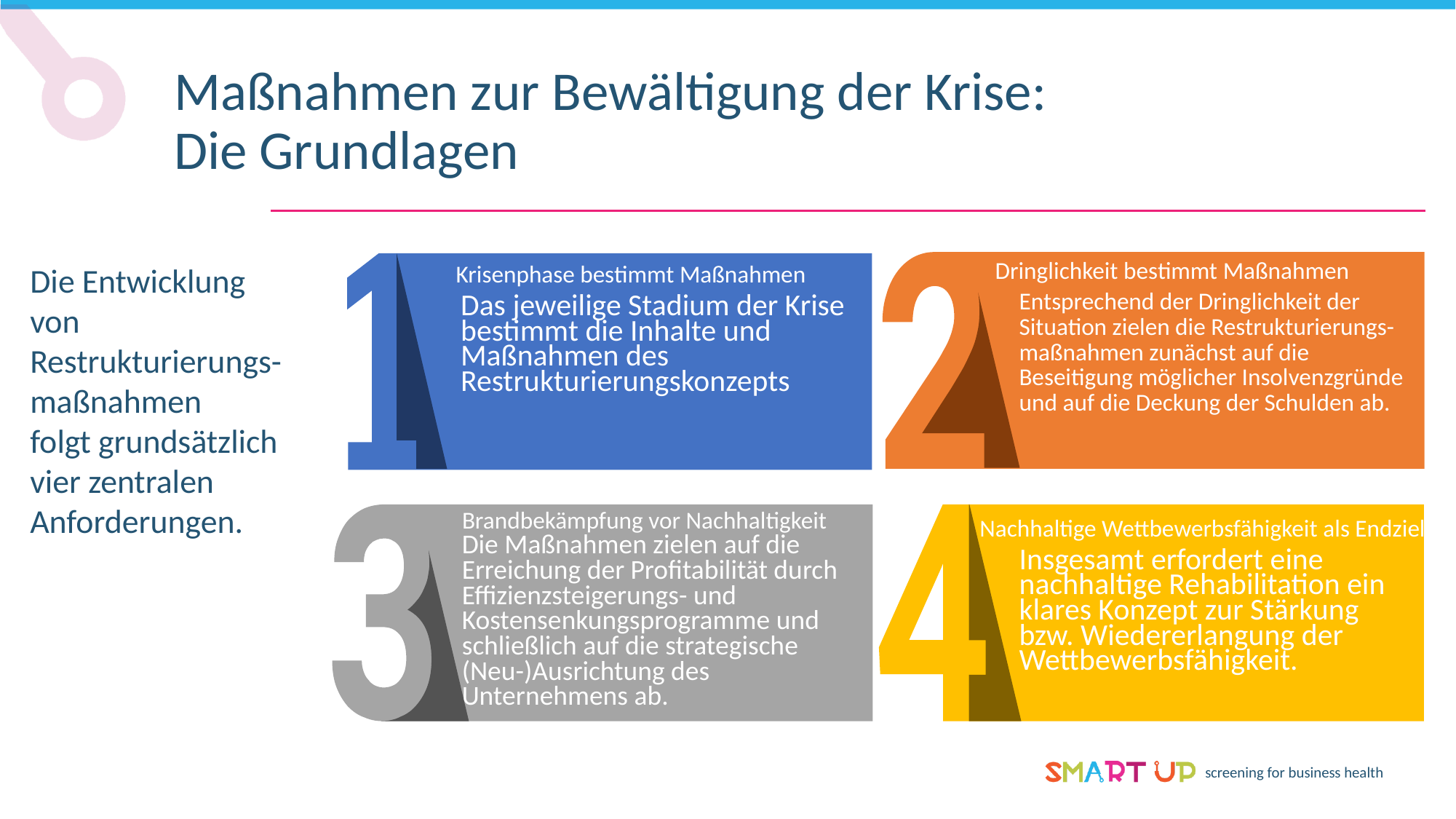

Maßnahmen zur Bewältigung der Krise: Die Grundlagen
Dringlichkeit bestimmt Maßnahmen

Krisenphase bestimmt Maßnahmen
Die Entwicklung von Restrukturierungs-maßnahmen
folgt grundsätzlich vier zentralen Anforderungen.
Entsprechend der Dringlichkeit der Situation zielen die Restrukturierungs-maßnahmen zunächst auf die Beseitigung möglicher Insolvenzgründe  und auf die Deckung der Schulden ab.
Das jeweilige Stadium der Krise bestimmt die Inhalte und Maßnahmen des Restrukturierungskonzepts

Brandbekämpfung vor Nachhaltigkeit

Nachhaltige Wettbewerbsfähigkeit als Endziel
Die Maßnahmen zielen auf die Erreichung der Profitabilität durch Effizienzsteigerungs- und Kostensenkungsprogramme und schließlich auf die strategische (Neu-)Ausrichtung des Unternehmens ab.
Insgesamt erfordert eine nachhaltige Rehabilitation ein klares Konzept zur Stärkung bzw. Wiedererlangung der Wettbewerbsfähigkeit.